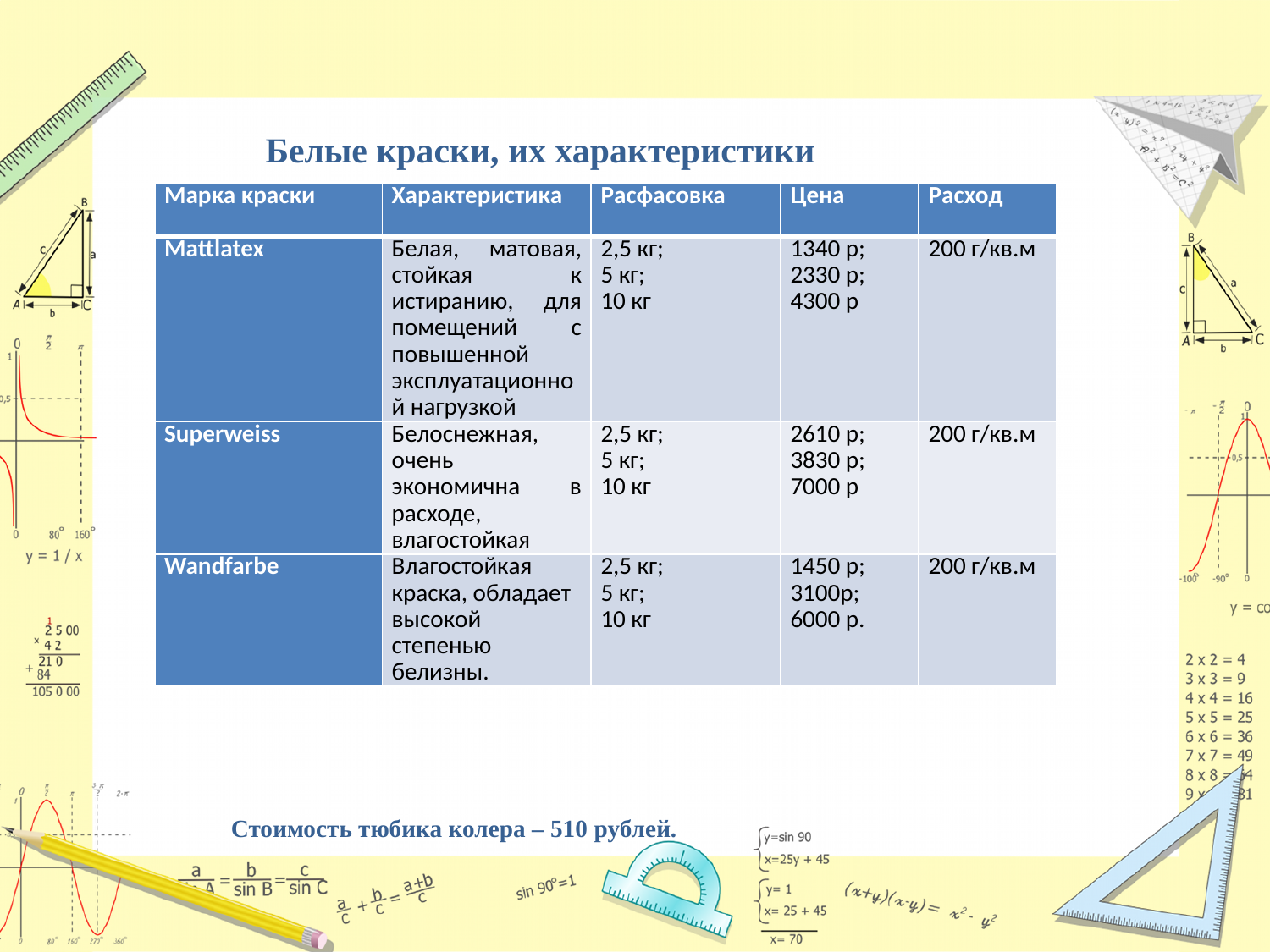

Белые краски, их характеристики
| Марка краски | Характеристика | Расфасовка | Цена | Расход |
| --- | --- | --- | --- | --- |
| Mattlatex | Белая, матовая, стойкая к истиранию, для помещений с повышенной эксплуатационной нагрузкой | 2,5 кг; 5 кг; 10 кг | 1340 р; 2330 р; 4300 р | 200 г/кв.м |
| Superweiss | Белоснежная, очень экономична в расходе, влагостойкая | 2,5 кг; 5 кг; 10 кг | 2610 р; 3830 р; 7000 р | 200 г/кв.м |
| Wandfarbe | Влагостойкая краска, обладает высокой степенью белизны. | 2,5 кг; 5 кг; 10 кг | 1450 р; 3100р; 6000 р. | 200 г/кв.м |
  Стоимость тюбика колера – 510 рублей.